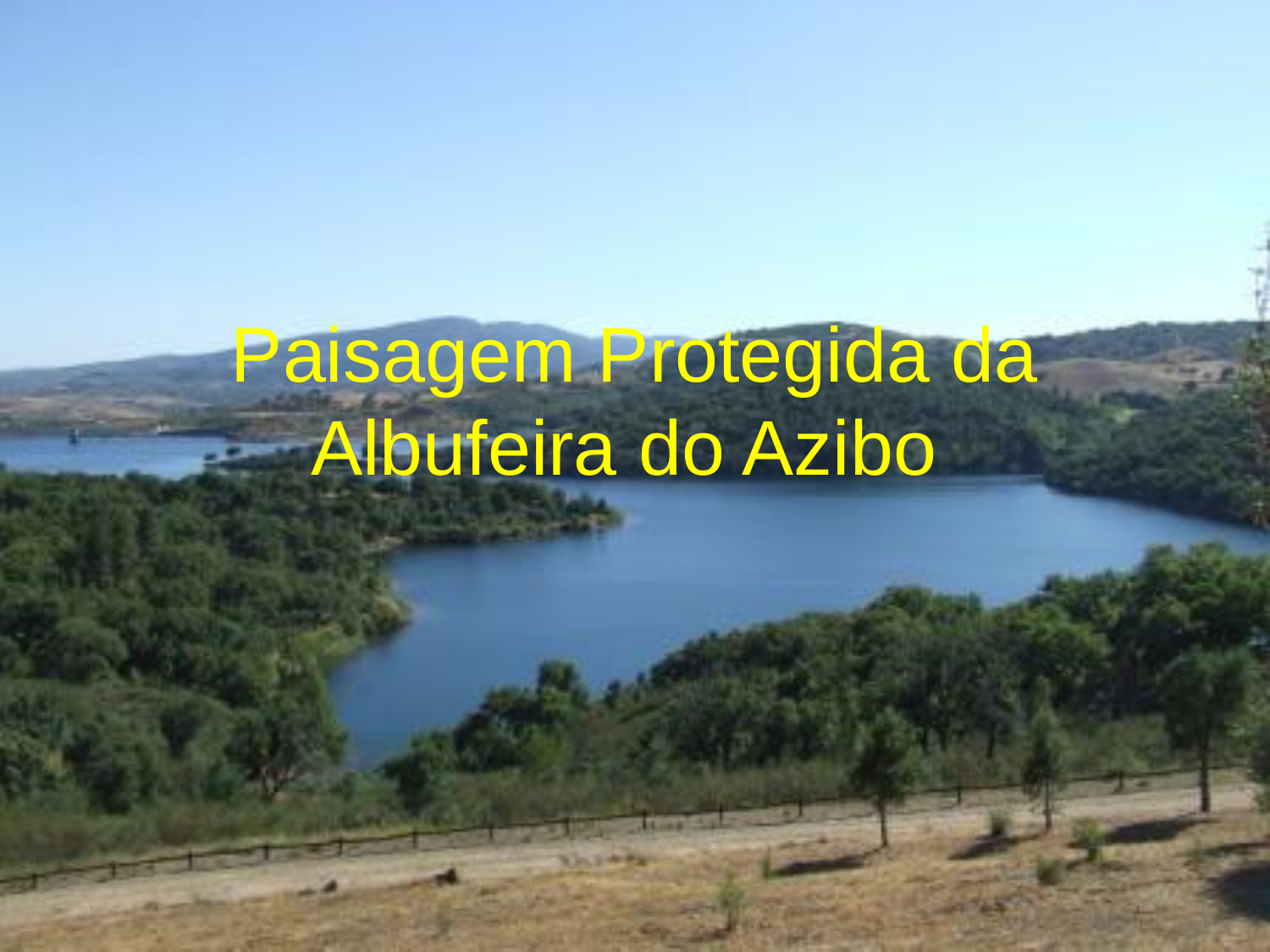

# Paisagem Protegida da Albufeira do Azibo